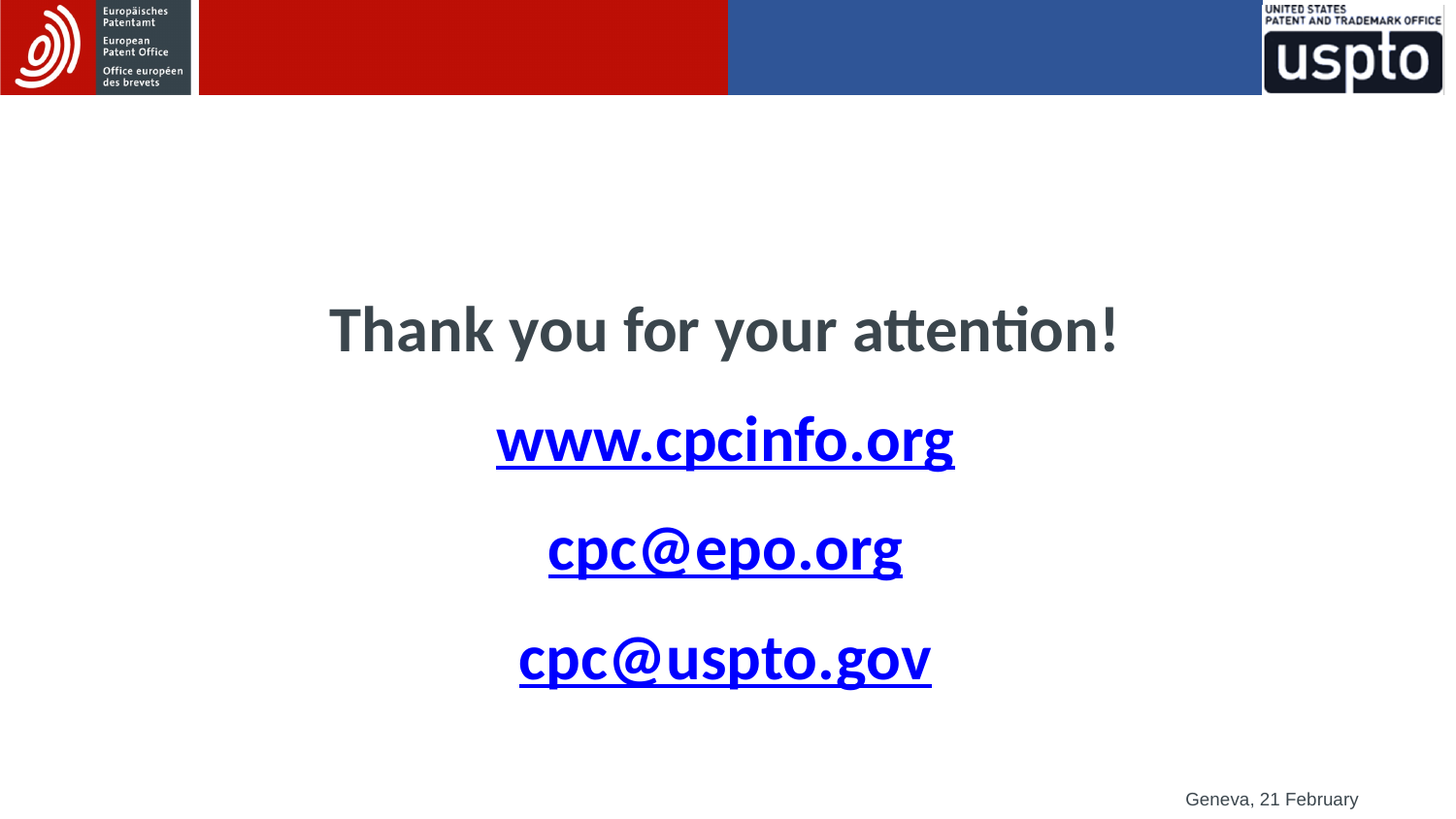

Thank you for your attention!
www.cpcinfo.org
cpc@epo.org
cpc@uspto.gov
Geneva, 21 February 2017